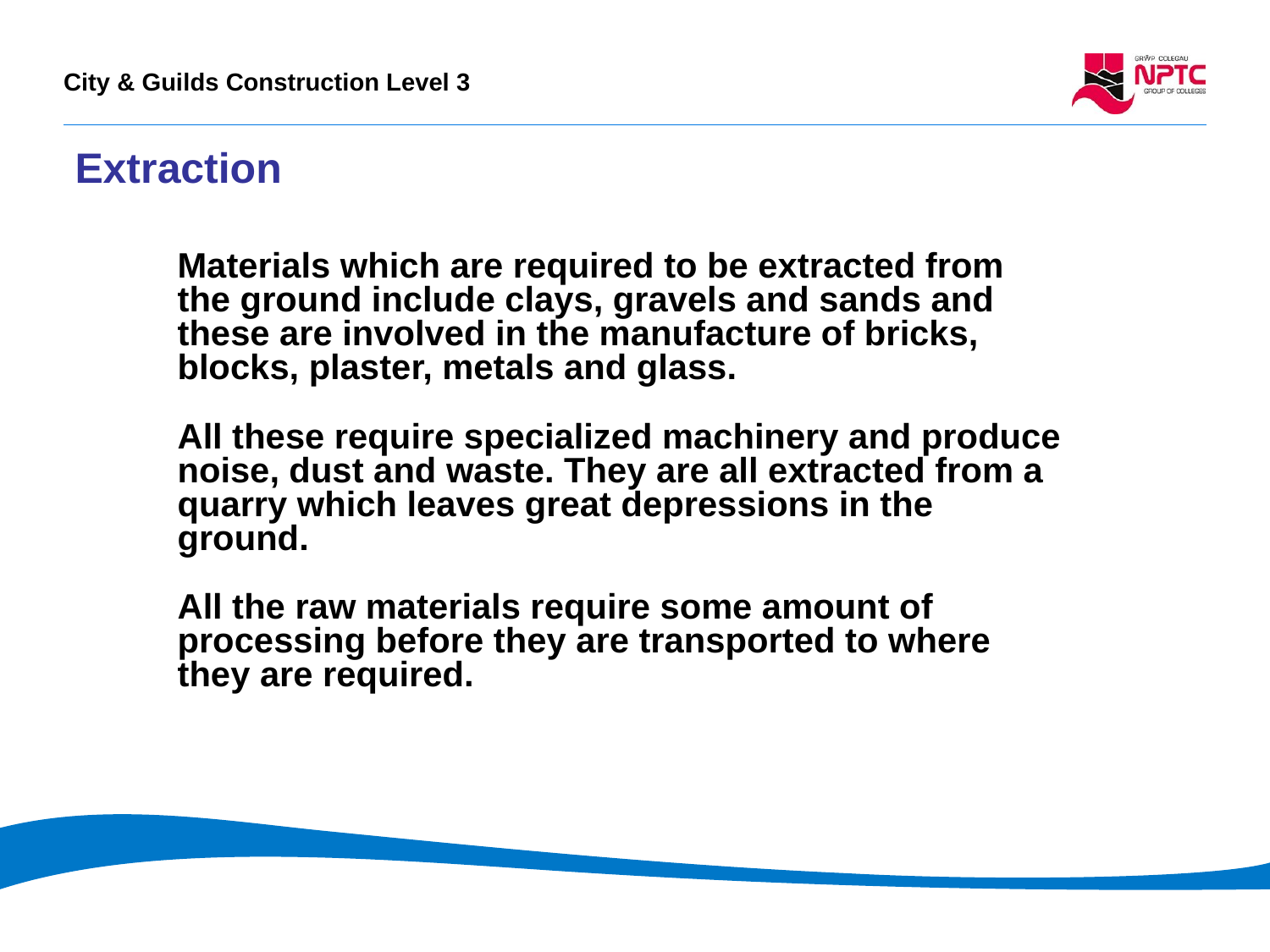

# Extraction
Materials which are required to be extracted from the ground include clays, gravels and sands and these are involved in the manufacture of bricks, blocks, plaster, metals and glass.
All these require specialized machinery and produce noise, dust and waste. They are all extracted from a quarry which leaves great depressions in the ground.
All the raw materials require some amount of processing before they are transported to where they are required.